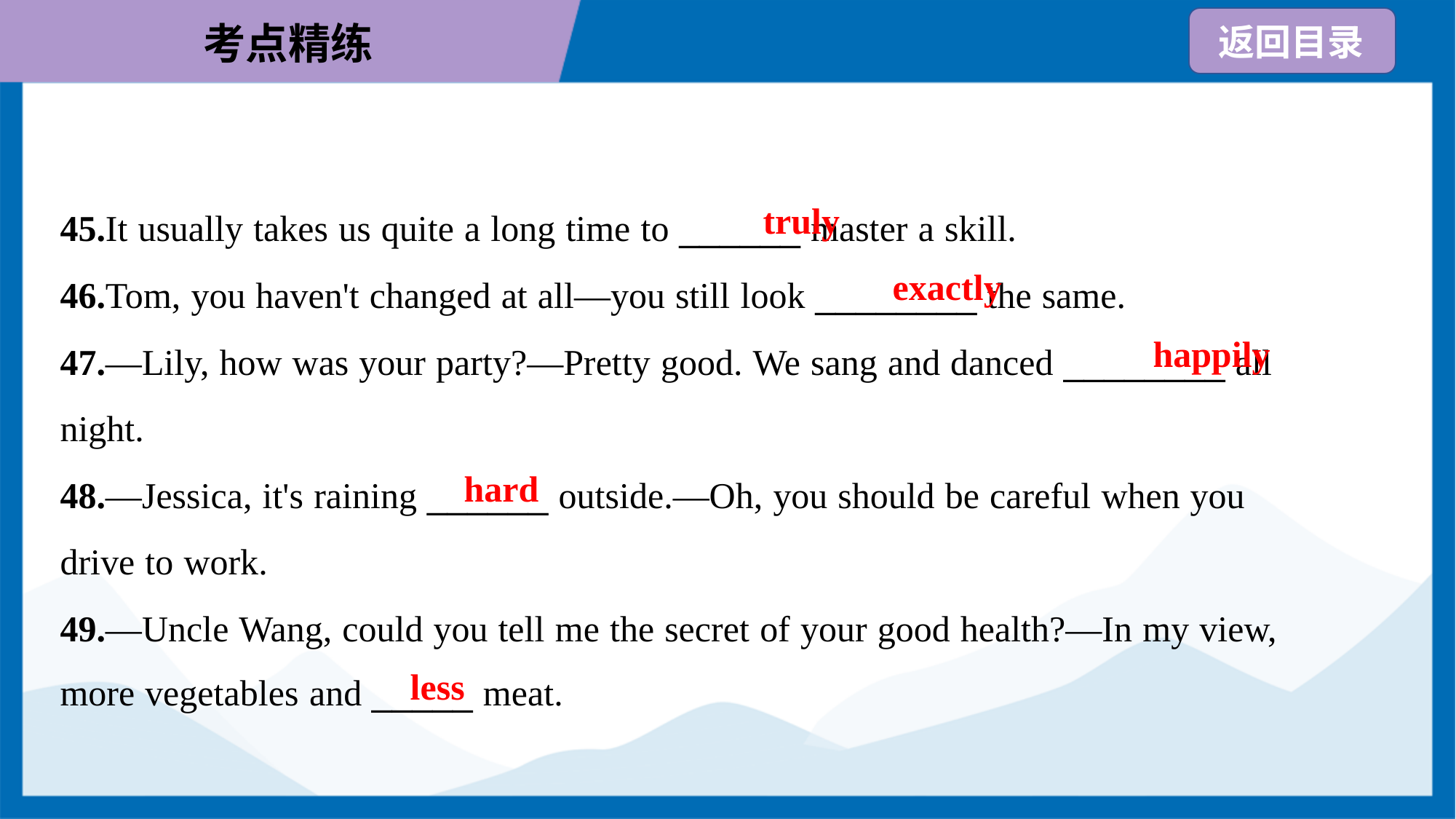

truly
45.It usually takes us quite a long time to ______ master a skill.
46.Tom, you haven't changed at all—you still look ________ the same.
47.—Lily, how was your party?—Pretty good. We sang and danced ________ all
night.
48.—Jessica, it's raining ______ outside.—Oh, you should be careful when you
drive to work.
49.—Uncle Wang, could you tell me the secret of your good health?—In my view,
more vegetables and _____ meat.
exactly
happily
hard
less